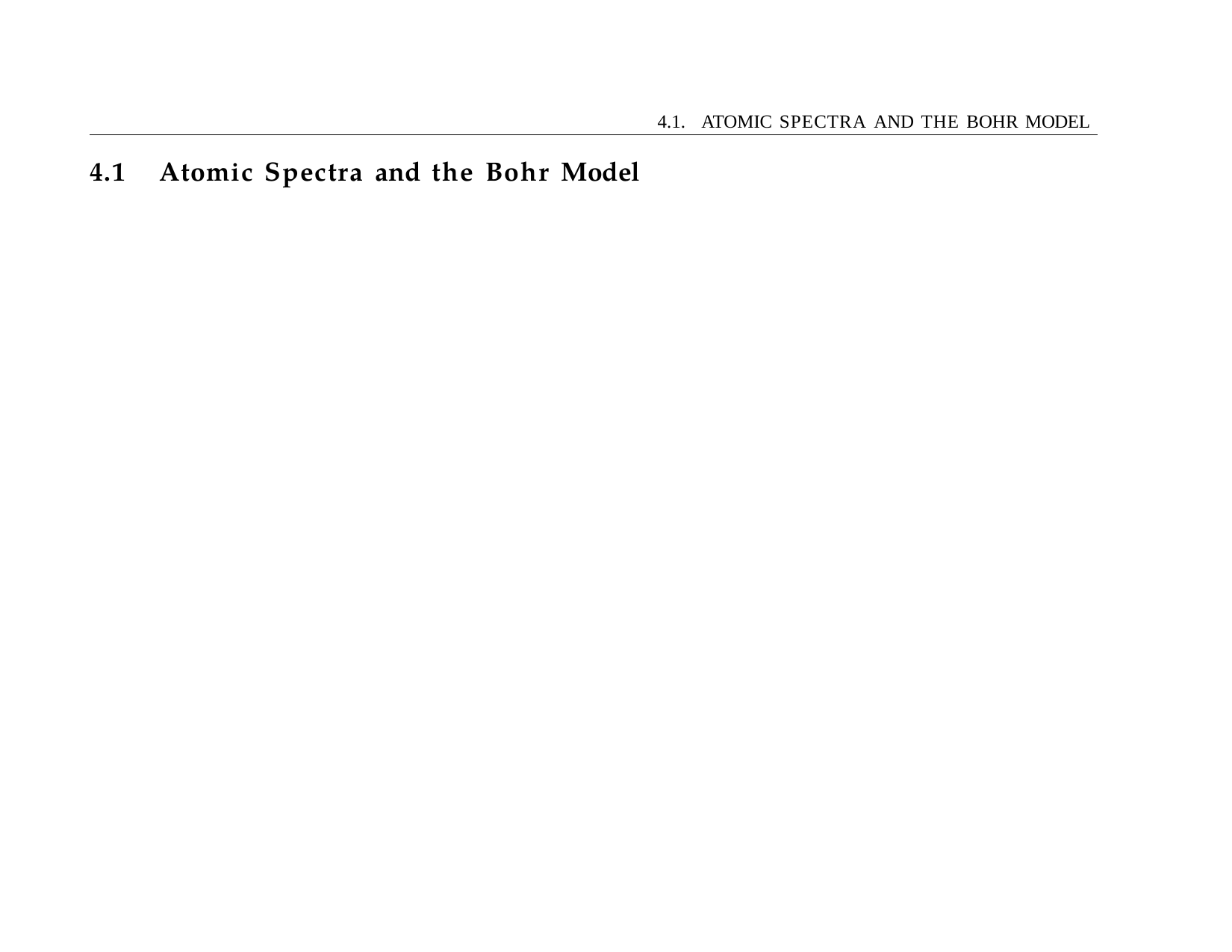

4.1.  ATOMIC SPECTRA AND THE BOHR MODEL

4.1	Atomic Spectra and the Bohr Model